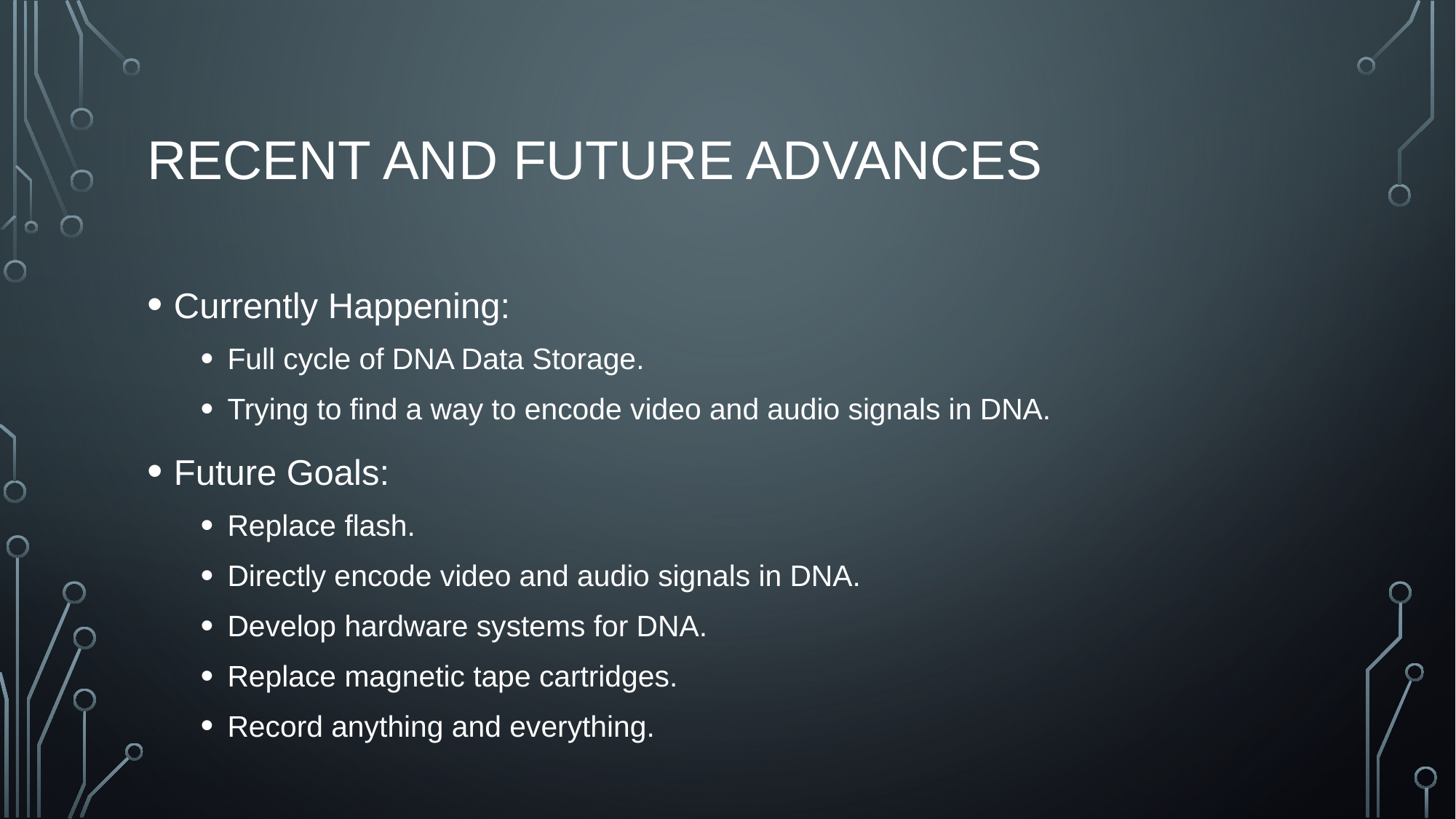

# Recent and future advances
Currently Happening:
Full cycle of DNA Data Storage.
Trying to find a way to encode video and audio signals in DNA.
Future Goals:
Replace flash.
Directly encode video and audio signals in DNA.
Develop hardware systems for DNA.
Replace magnetic tape cartridges.
Record anything and everything.